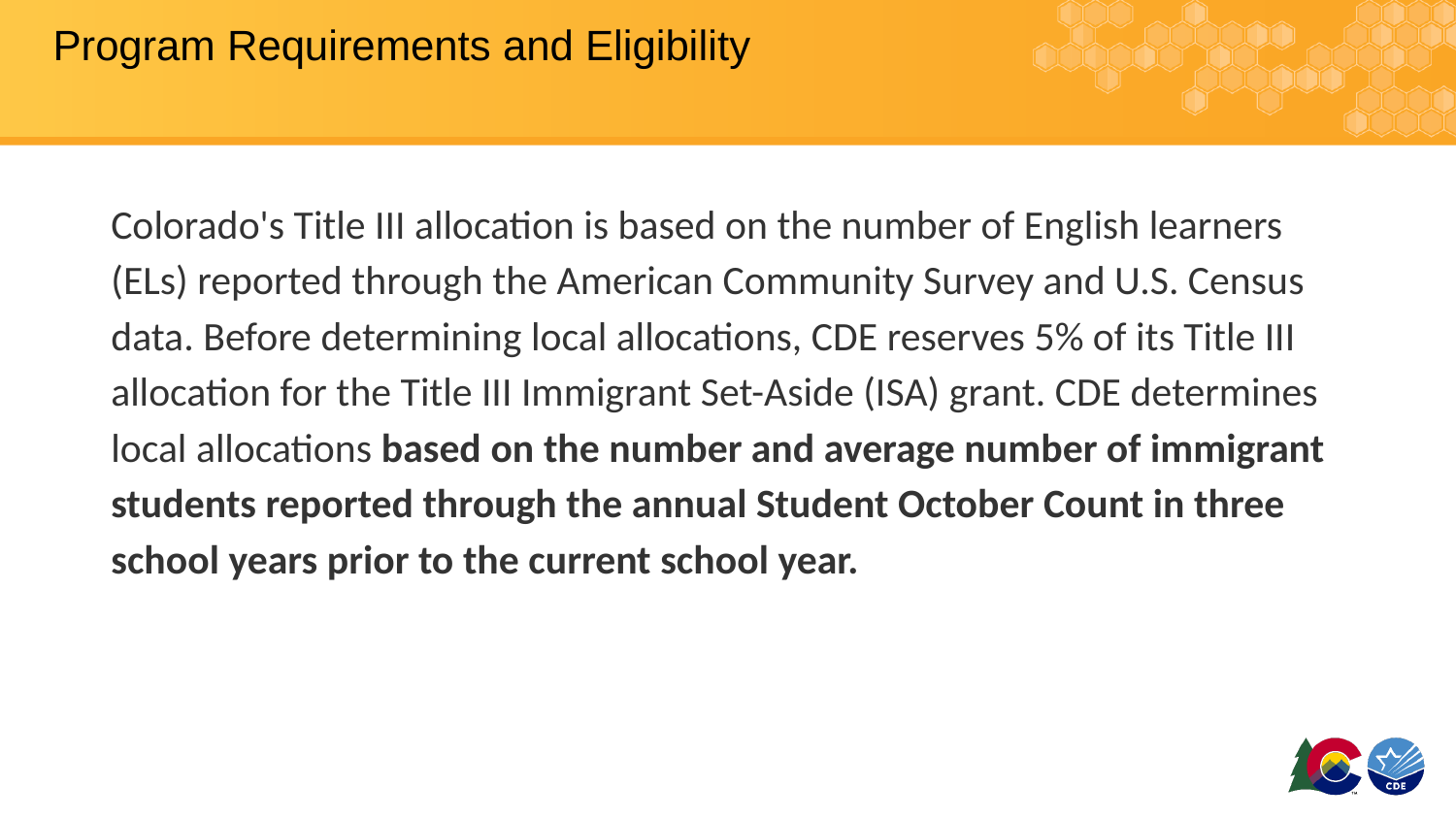

# Program Requirements and Eligibility
Colorado's Title III allocation is based on the number of English learners (ELs) reported through the American Community Survey and U.S. Census data. Before determining local allocations, CDE reserves 5% of its Title III allocation for the Title III Immigrant Set-Aside (ISA) grant. CDE determines local allocations based on the number and average number of immigrant students reported through the annual Student October Count in three school years prior to the current school year.